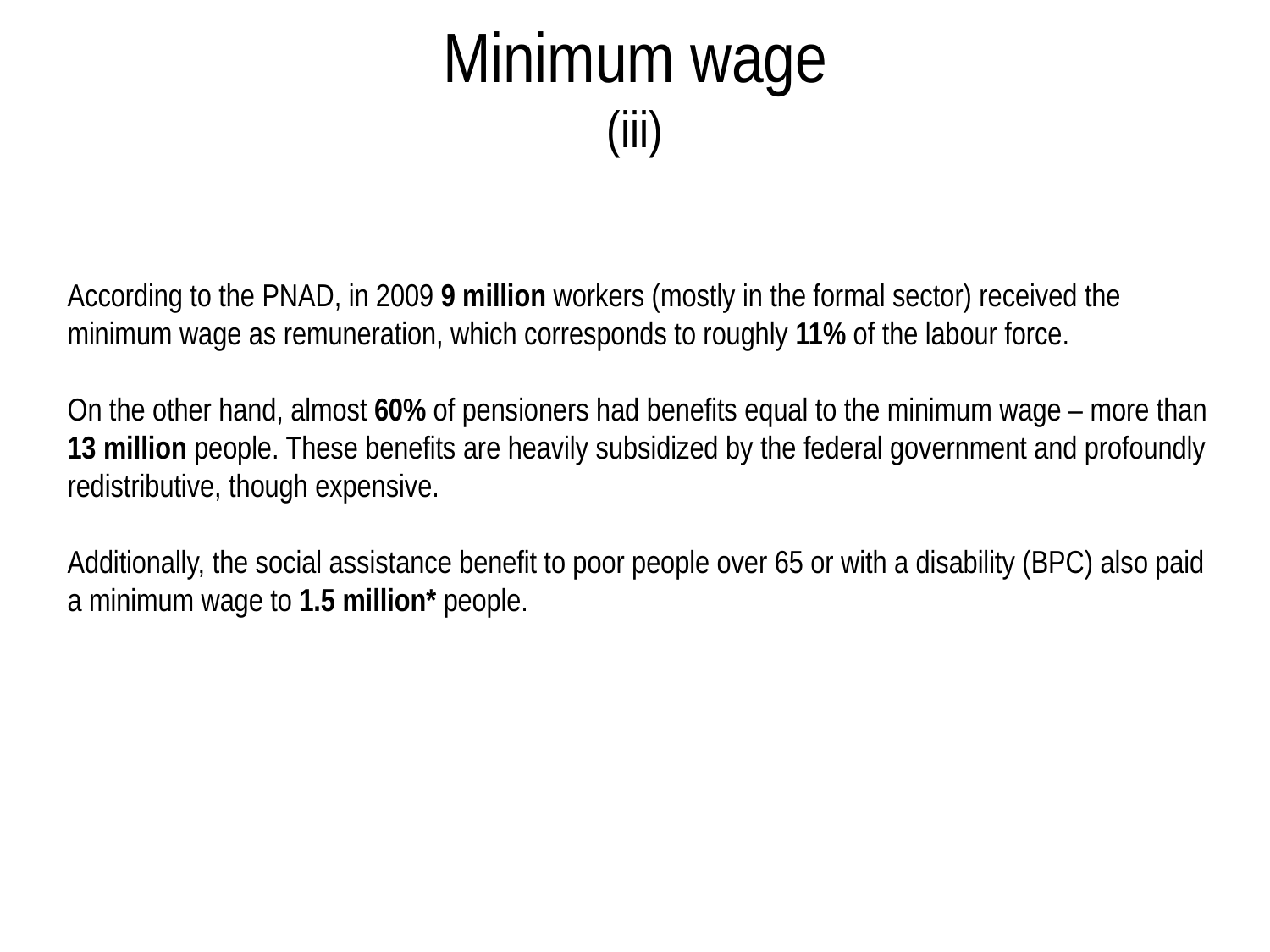

Minimum wage
(iii)
According to the PNAD, in 2009 9 million workers (mostly in the formal sector) received the minimum wage as remuneration, which corresponds to roughly 11% of the labour force.

On the other hand, almost 60% of pensioners had benefits equal to the minimum wage – more than 13 million people. These benefits are heavily subsidized by the federal government and profoundly redistributive, though expensive.

Additionally, the social assistance benefit to poor people over 65 or with a disability (BPC) also paid a minimum wage to 1.5 million* people.